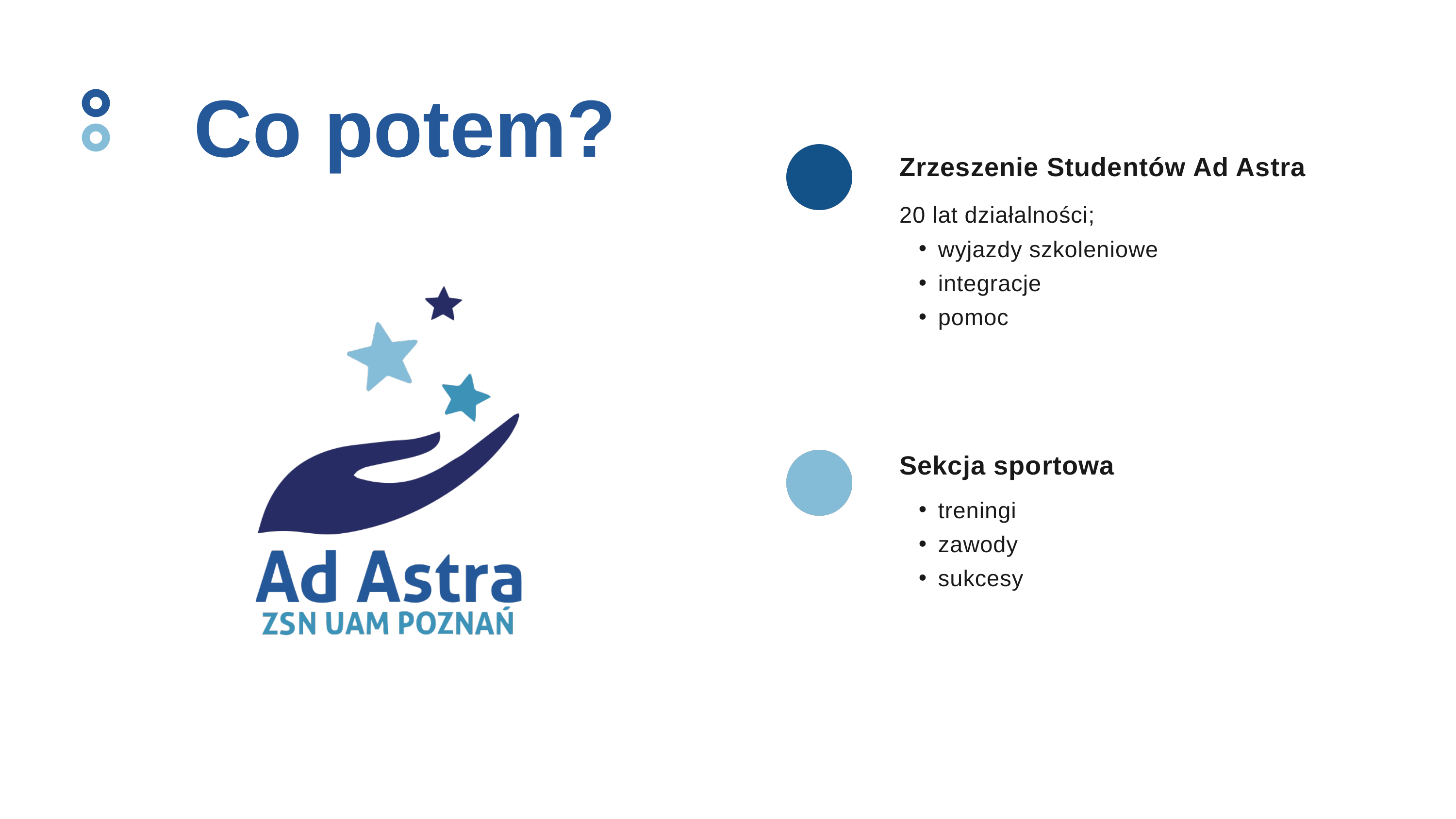

Co potem?

Zrzeszenie Studentów Ad Astra
20 lat działalności;
wyjazdy szkoleniowe
integracje
pomoc

Sekcja sportowa
treningi
zawody
sukcesy